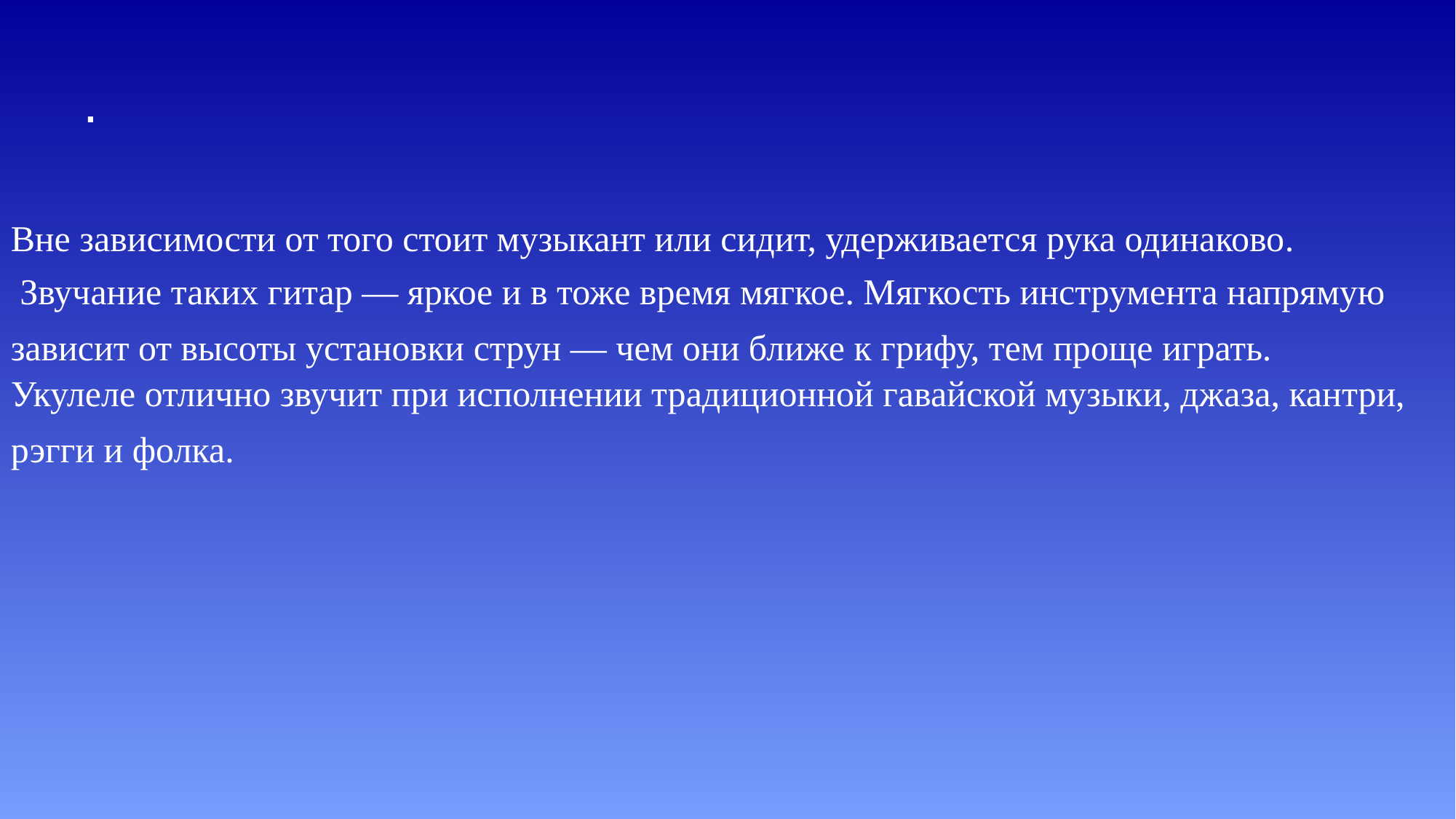

# .
Вне зависимости от того стоит музыкант или сидит, удерживается рука одинаково.
 Звучание таких гитар — яркое и в тоже время мягкое. Мягкость инструмента напрямую зависит от высоты установки струн — чем они ближе к грифу, тем проще играть. Укулеле отлично звучит при исполнении традиционной гавайской музыки, джаза, кантри, рэгги и фолка.